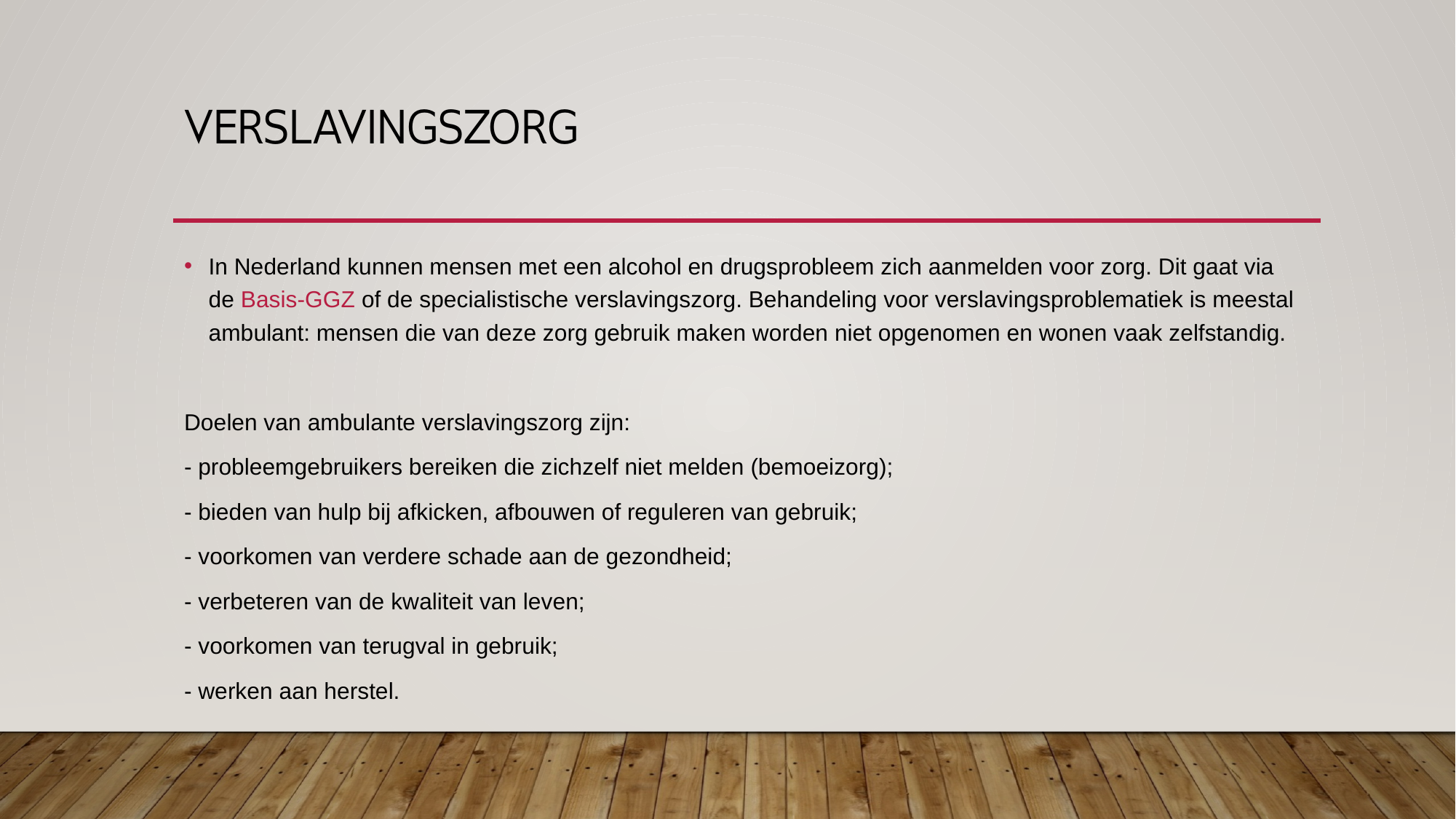

# Verslavingszorg
In Nederland kunnen mensen met een alcohol en drugsprobleem zich aanmelden voor zorg. Dit gaat via de Basis-GGZ of de specialistische verslavingszorg. Behandeling voor verslavingsproblematiek is meestal ambulant: mensen die van deze zorg gebruik maken worden niet opgenomen en wonen vaak zelfstandig.

Doelen van ambulante verslavingszorg zijn:
- probleemgebruikers bereiken die zichzelf niet melden (bemoeizorg);
- bieden van hulp bij afkicken, afbouwen of reguleren van gebruik;
- voorkomen van verdere schade aan de gezondheid;
- verbeteren van de kwaliteit van leven;
- voorkomen van terugval in gebruik;
- werken aan herstel.